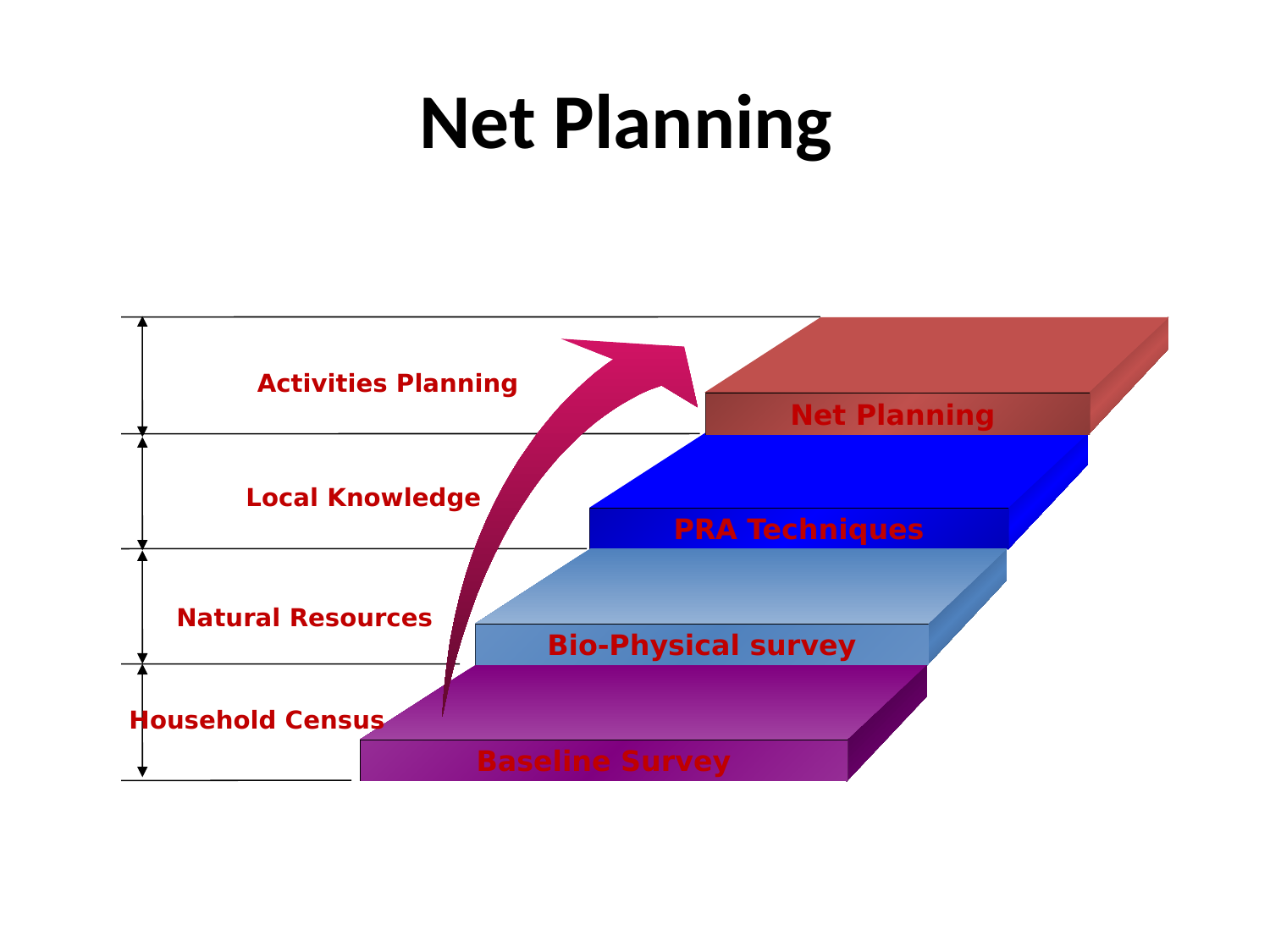

# Net Planning

Net Planning

PRA Techniques

Bio-Physical survey

Baseline Survey
Activities Planning

Local Knowledge

Natural Resources

Household Census